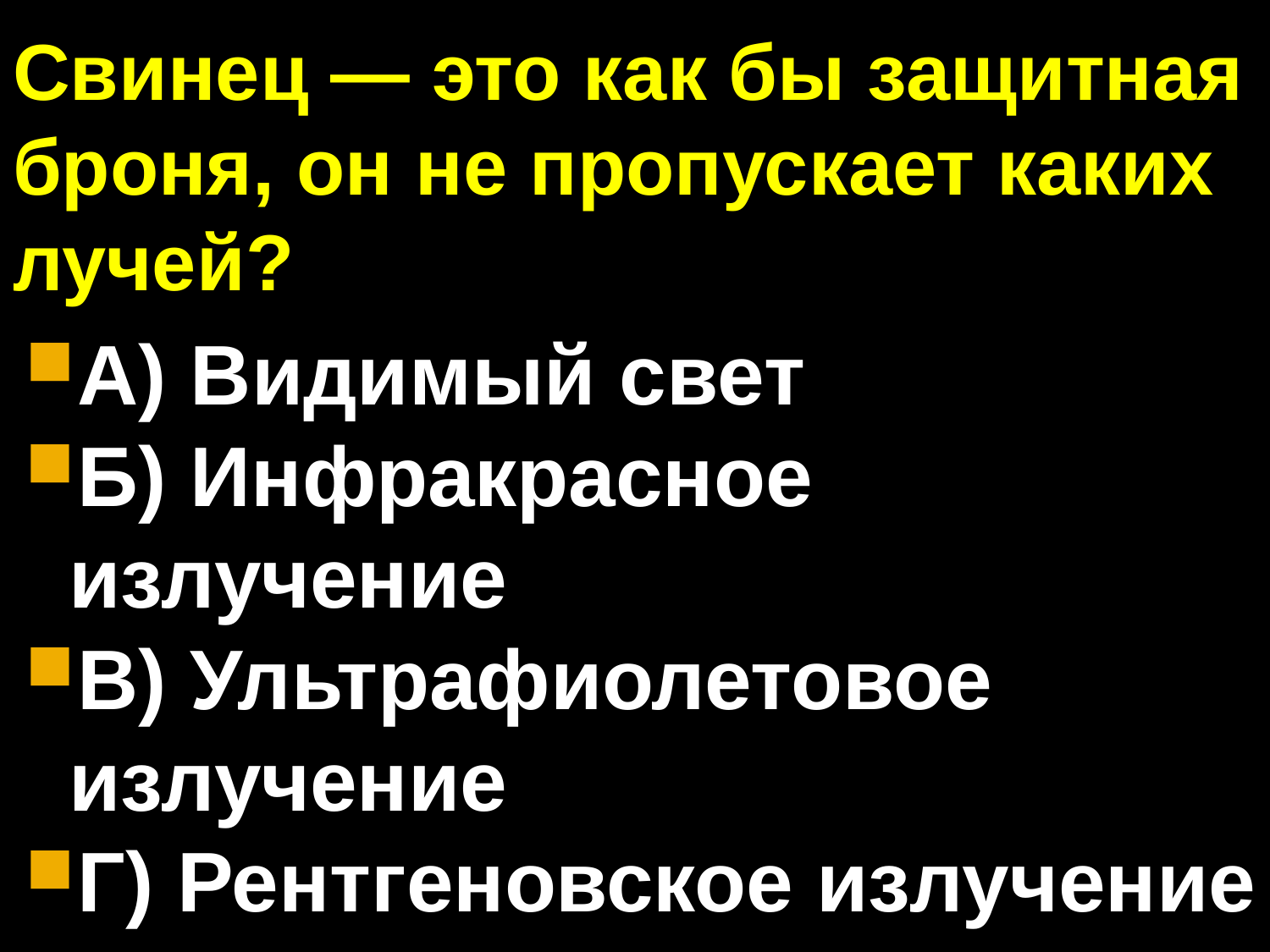

# Свинец — это как бы защитная броня, он не пропускает каких лучей?
А) Видимый свет
Б) Инфракрасное излучение
В) Ультрафиолетовое излучение
Г) Рентгеновское излучение